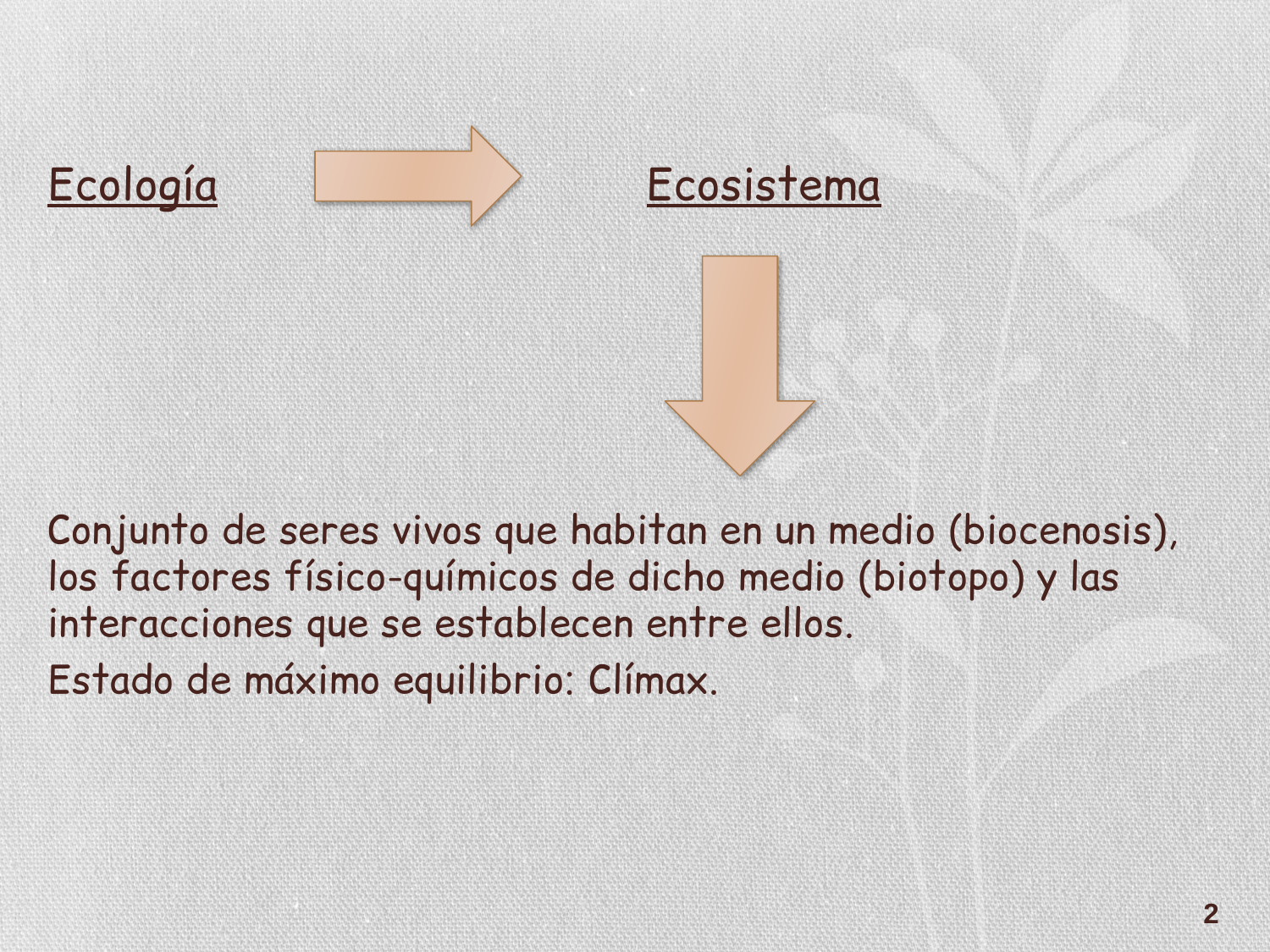

Ecología                                   Ecosistema

Conjunto de seres vivos que habitan en un medio (biocenosis), los factores físico-químicos de dicho medio (biotopo) y las interacciones que se establecen entre ellos.
Estado de máximo equilibrio: Clímax.

2